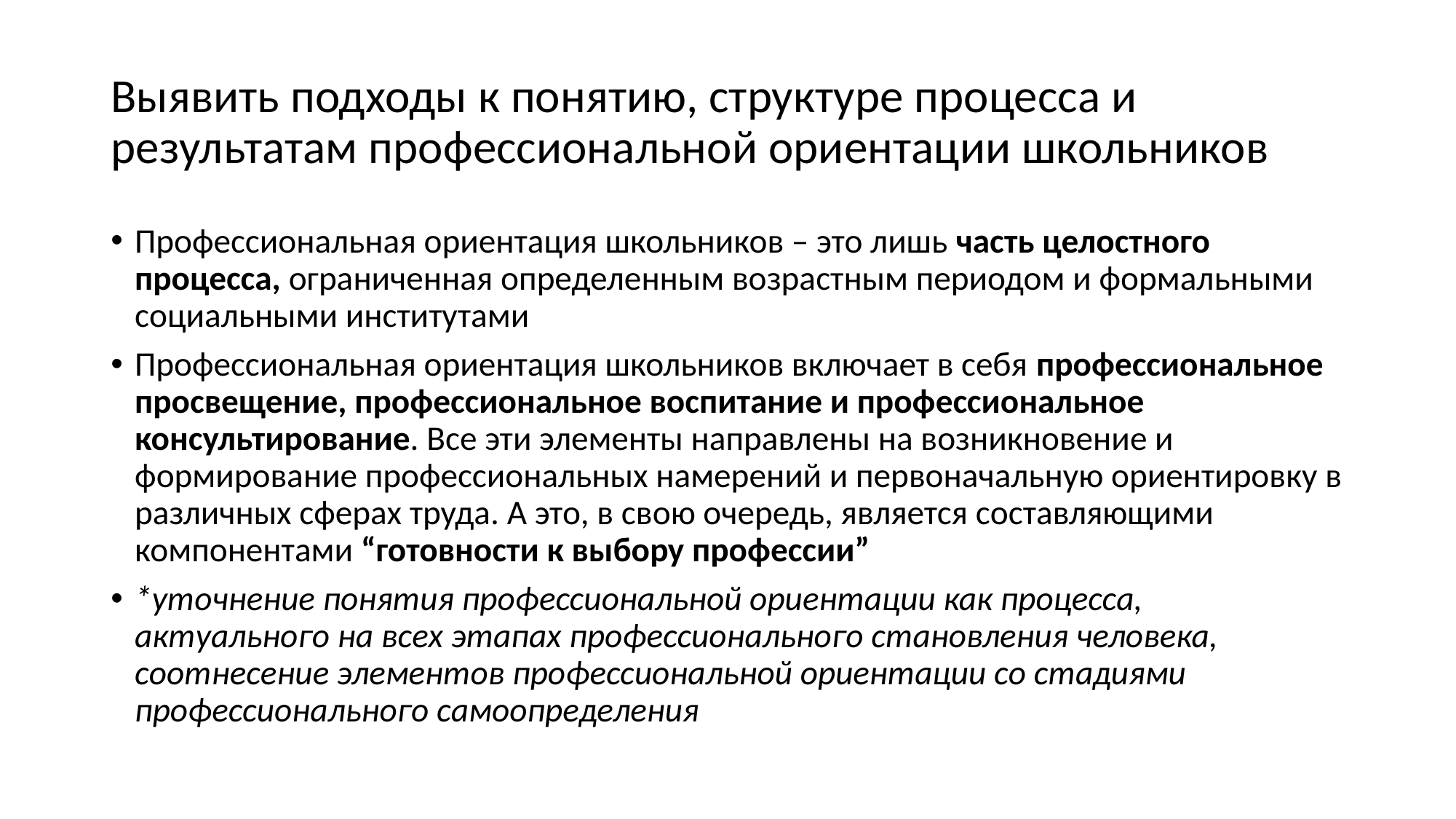

# Выявить подходы к понятию, структуре процесса и результатам профессиональной ориентации школьников
Профессиональная ориентация школьников – это лишь часть целостного процесса, ограниченная определенным возрастным периодом и формальными социальными институтами
Профессиональная ориентация школьников включает в себя профессиональное просвещение, профессиональное воспитание и профессиональное консультирование. Все эти элементы направлены на возникновение и формирование профессиональных намерений и первоначальную ориентировку в различных сферах труда. А это, в свою очередь, является составляющими компонентами “готовности к выбору профессии”
*уточнение понятия профессиональной ориентации как процесса, актуального на всех этапах профессионального становления человека,  соотнесение элементов профессиональной ориентации со стадиями профессионального самоопределения